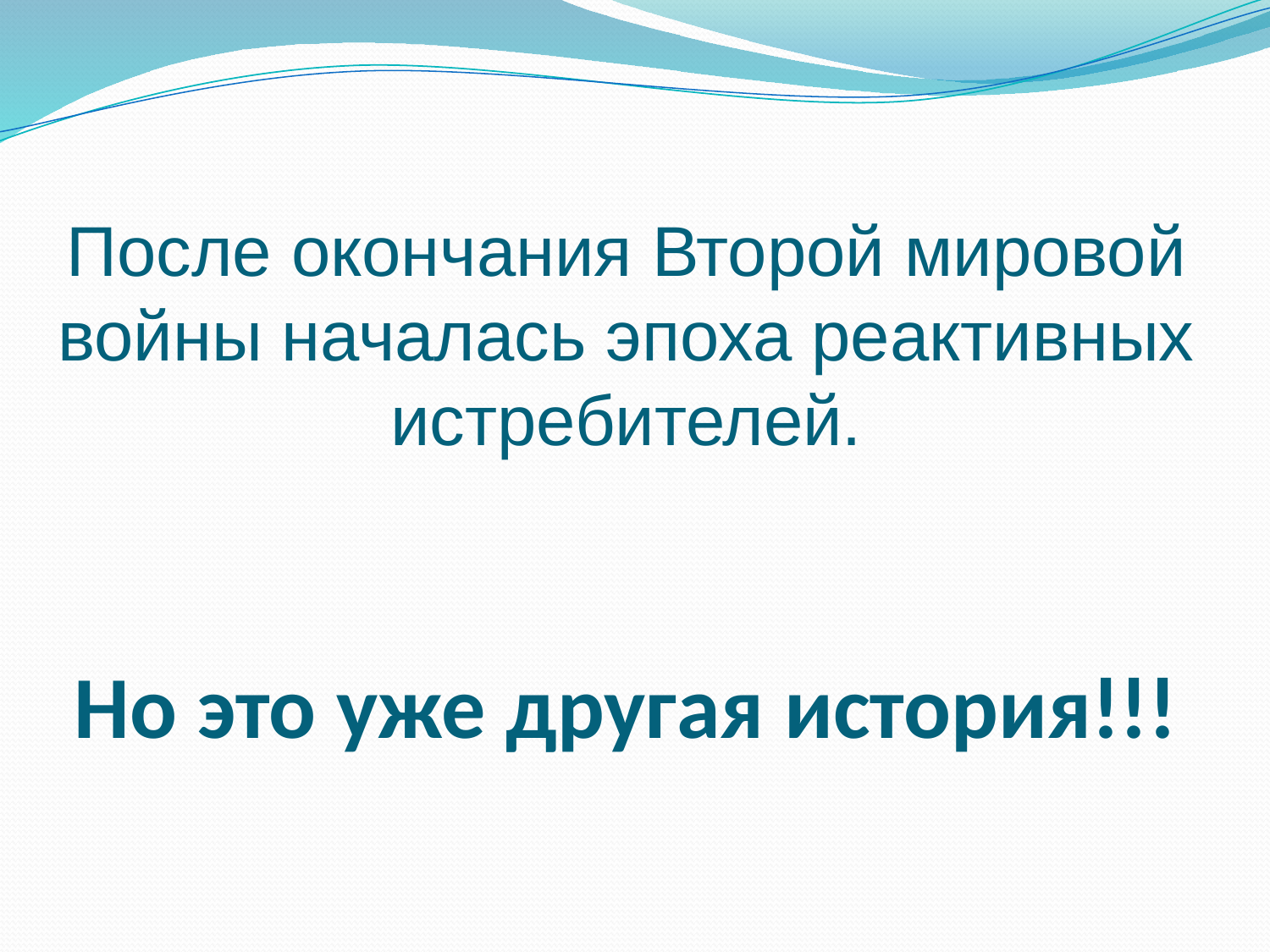

# После окончания Второй мировой войны началась эпоха реактивных истребителей. Но это уже другая история!!!